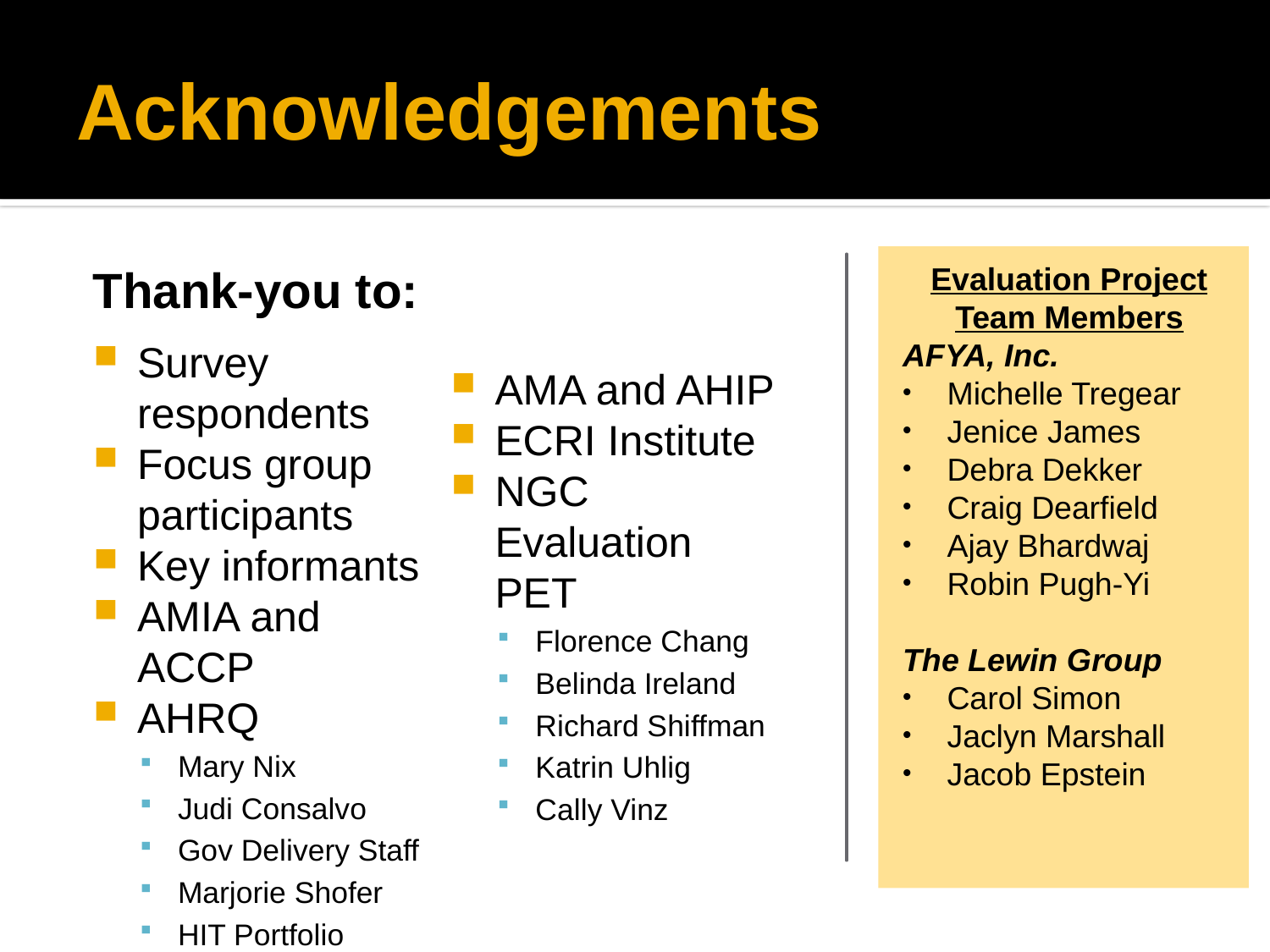

# Acknowledgements
Thank-you to:

Survey respondents
Focus group participants
Key informants
AMIA and ACCP
AHRQ
Mary Nix
Judi Consalvo
Gov Delivery Staff
Marjorie Shofer
HIT Portfolio

AMA and AHIP
ECRI Institute
NGC Evaluation
PET
Florence Chang
Belinda Ireland
Richard Shiffman
Katrin Uhlig
Cally Vinz

Evaluation Project Team Members
AFYA, Inc.
Michelle Tregear
Jenice James
Debra Dekker
Craig Dearfield
Ajay Bhardwaj
Robin Pugh-Yi

The Lewin Group
Carol Simon
Jaclyn Marshall
Jacob Epstein